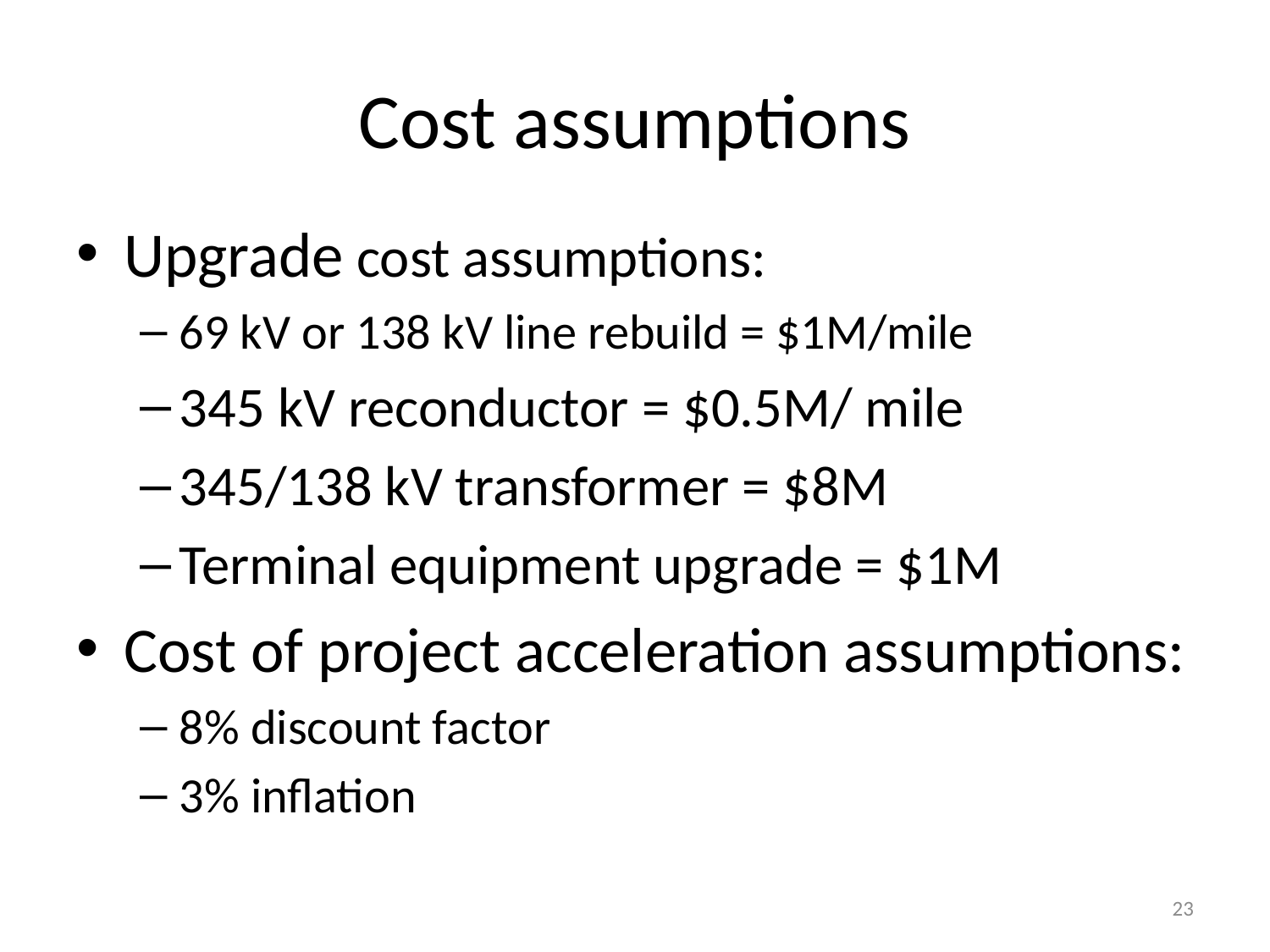

# Cost assumptions
Upgrade cost assumptions:
69 kV or 138 kV line rebuild = $1M/mile
345 kV reconductor = $0.5M/ mile
345/138 kV transformer = $8M
Terminal equipment upgrade = $1M
Cost of project acceleration assumptions:
8% discount factor
3% inflation

23